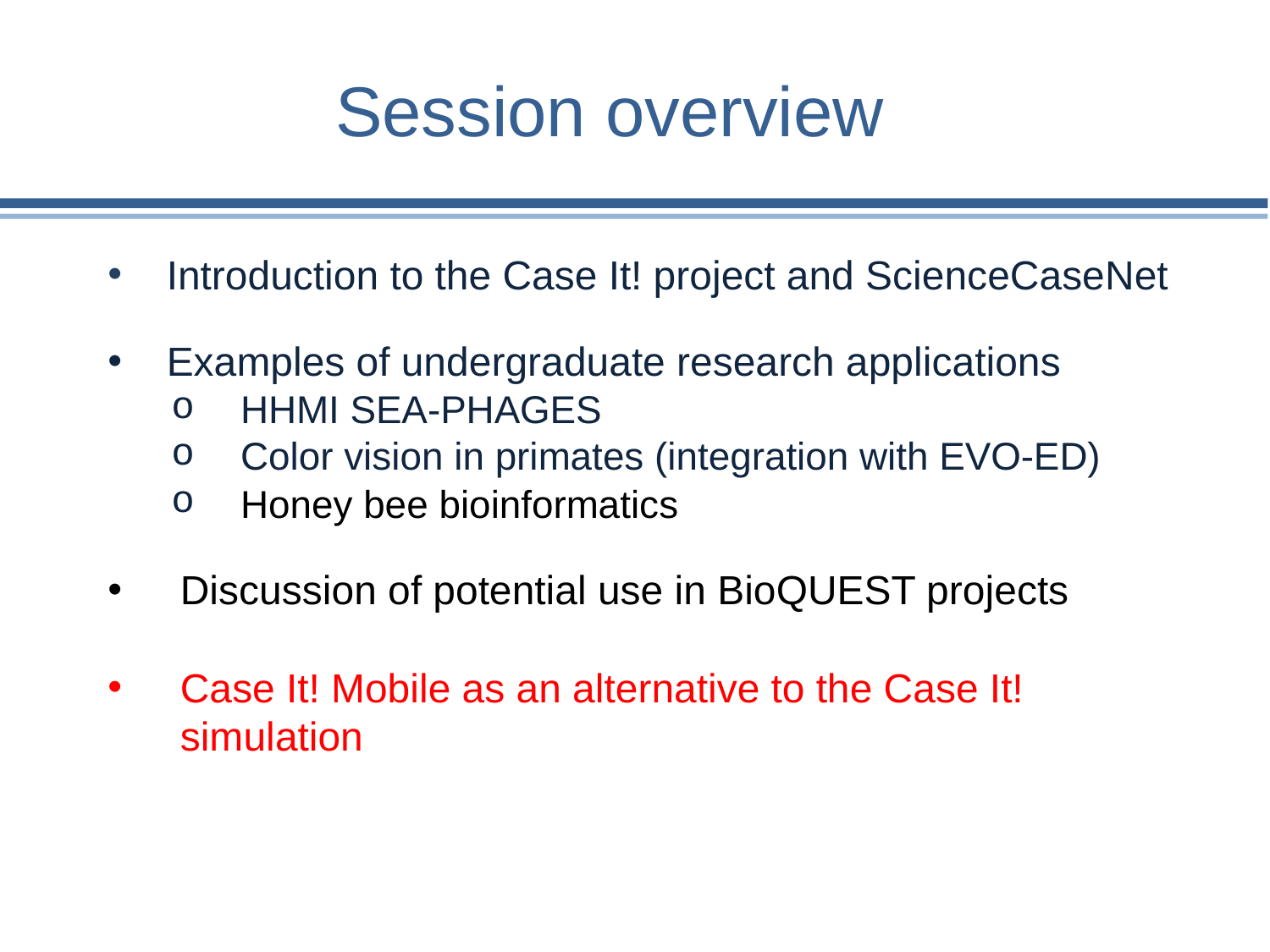

Session overview
 Introduction to the Case It! project and ScienceCaseNet

 Examples of undergraduate research applications
  HHMI SEA-PHAGES
  Color vision in primates (integration with EVO-ED)
  Honey bee bioinformatics

Discussion of potential use in BioQUEST projects

Case It! Mobile as an alternative to the Case It! simulation